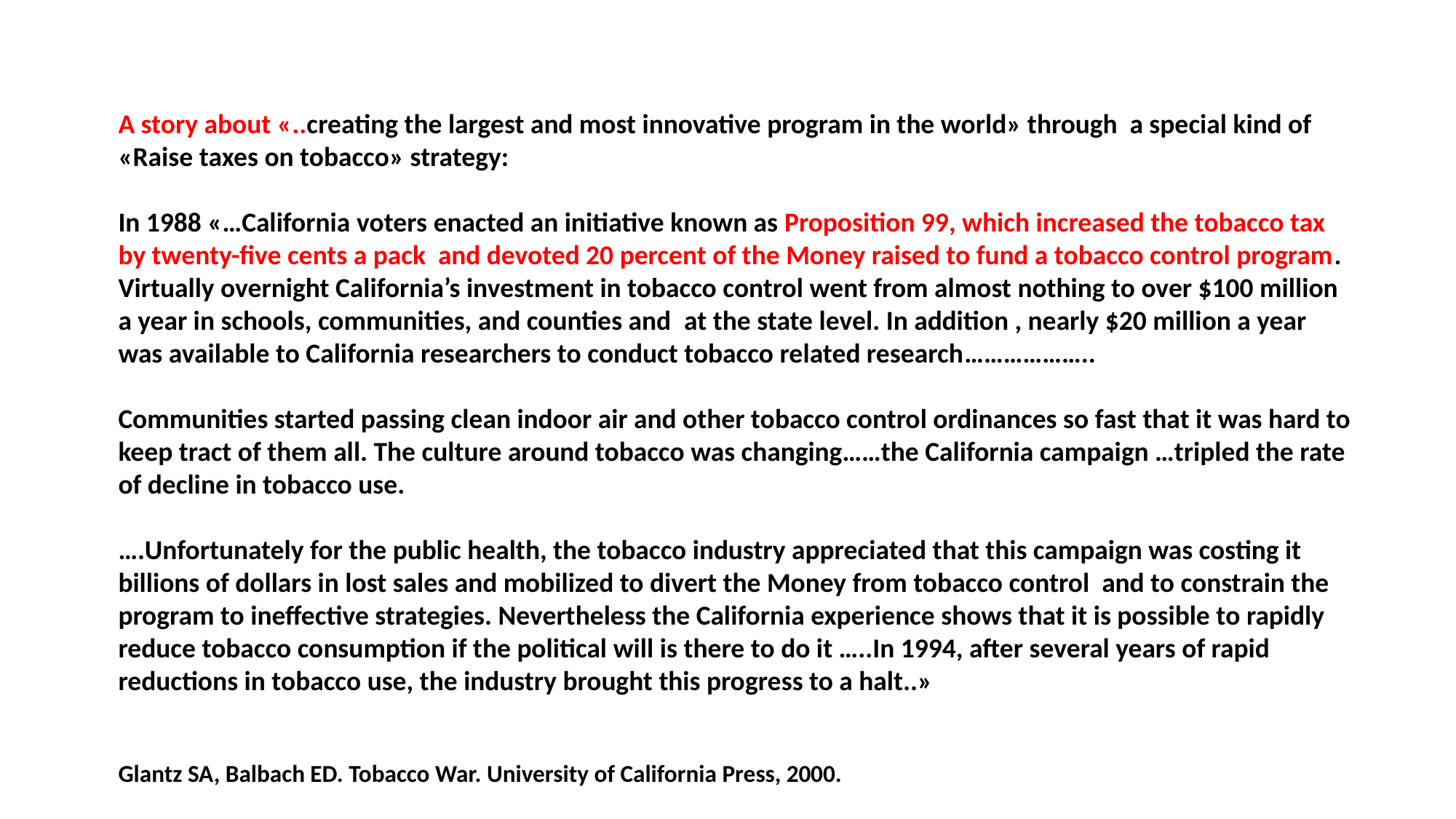

A story about «..creating the largest and most innovative program in the world» through  a special kind of  «Raise taxes on tobacco» strategy:

In 1988 «…California voters enacted an initiative known as Proposition 99, which increased the tobacco tax  by twenty-five cents a pack  and devoted 20 percent of the Money raised to fund a tobacco control program. Virtually overnight California’s investment in tobacco control went from almost nothing to over $100 million a year in schools, communities, and counties and  at the state level. In addition , nearly $20 million a year was available to California researchers to conduct tobacco related research………………..

Communities started passing clean indoor air and other tobacco control ordinances so fast that it was hard to keep tract of them all. The culture around tobacco was changing……the California campaign …tripled the rate of decline in tobacco use.

….Unfortunately for the public health, the tobacco industry appreciated that this campaign was costing it billions of dollars in lost sales and mobilized to divert the Money from tobacco control  and to constrain the program to ineffective strategies. Nevertheless the California experience shows that it is possible to rapidly reduce tobacco consumption if the political will is there to do it …..In 1994, after several years of rapid reductions in tobacco use, the industry brought this progress to a halt..»

Glantz SA, Balbach ED. Tobacco War. University of California Press, 2000.